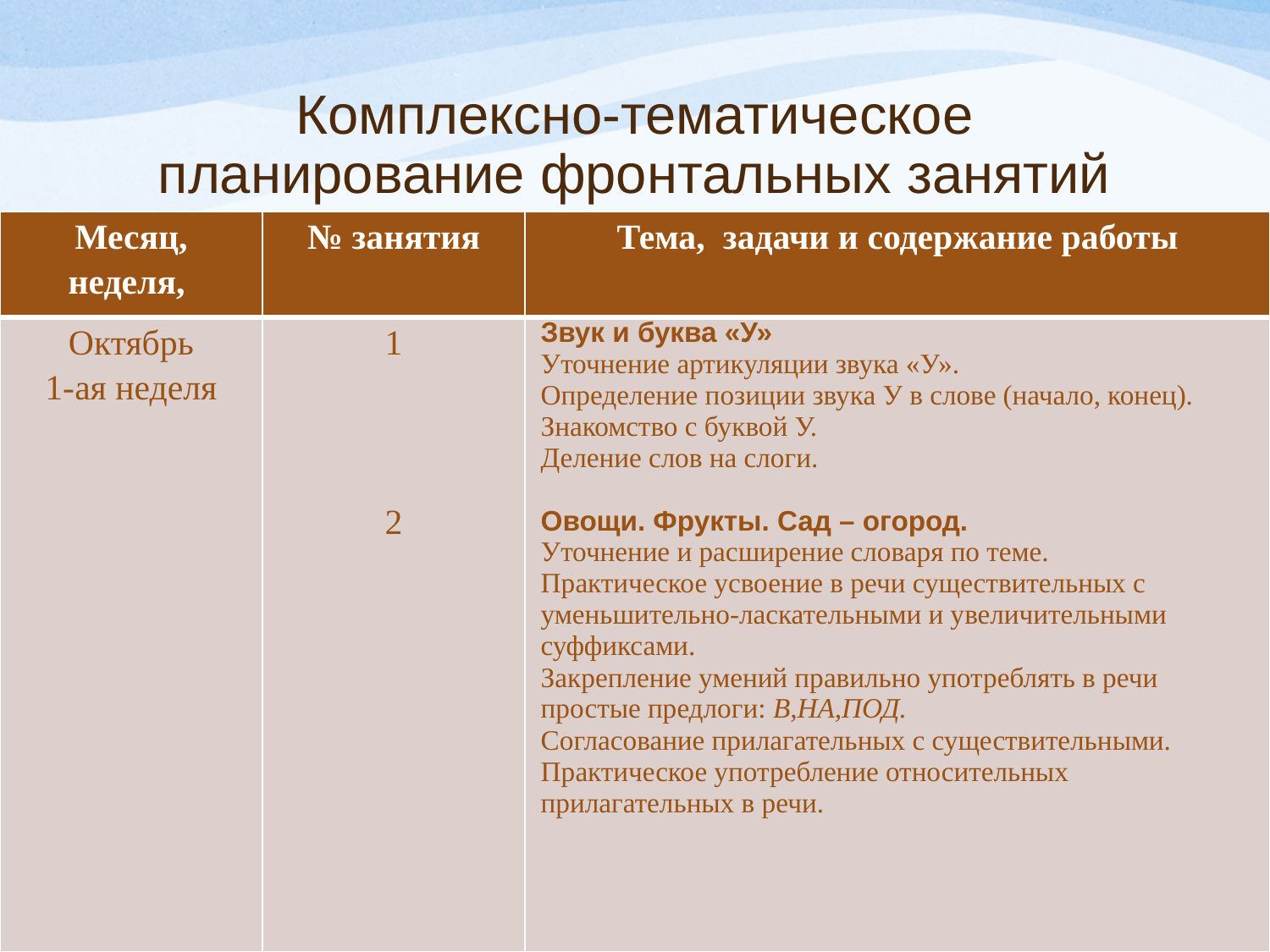

# Комплексно-тематическое планирование фронтальных занятий
| Месяц, неделя, | № занятия | Тема, задачи и содержание работы |
| --- | --- | --- |
| Октябрь 1-ая неделя | 1 2 | Звук и буква «У» Уточнение артикуляции звука «У». Определение позиции звука У в слове (начало, конец). Знакомство с буквой У. Деление слов на слоги. Овощи. Фрукты. Сад – огород. Уточнение и расширение словаря по теме. Практическое усвоение в речи существительных с уменьшительно-ласкательными и увеличительными суффиксами. Закрепление умений правильно употреблять в речи простые предлоги: В,НА,ПОД. Согласование прилагательных с существительными. Практическое употребление относительных прилагательных в речи. |